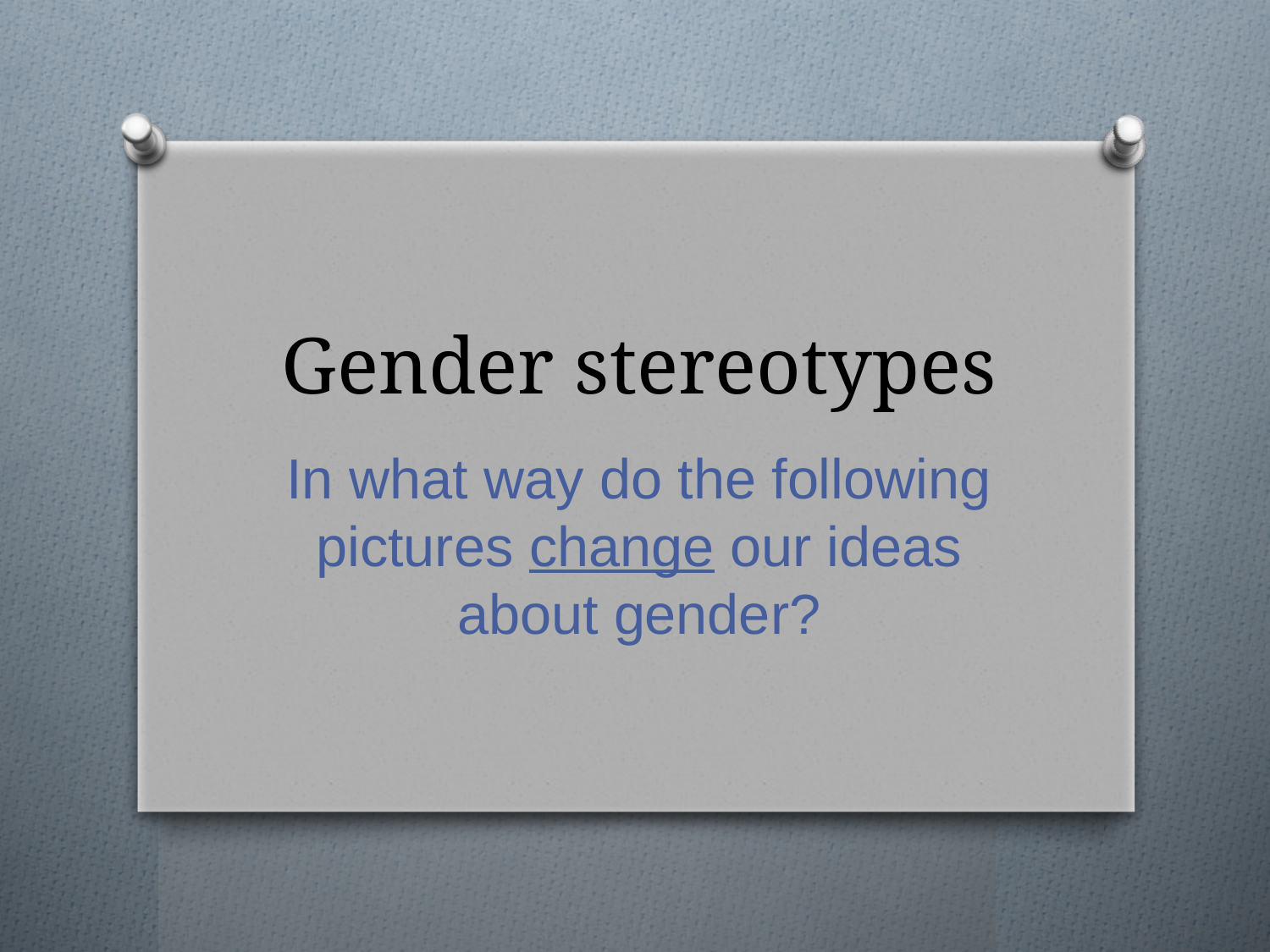

# Gender stereotypes
In what way do the following pictures change our ideas about gender?